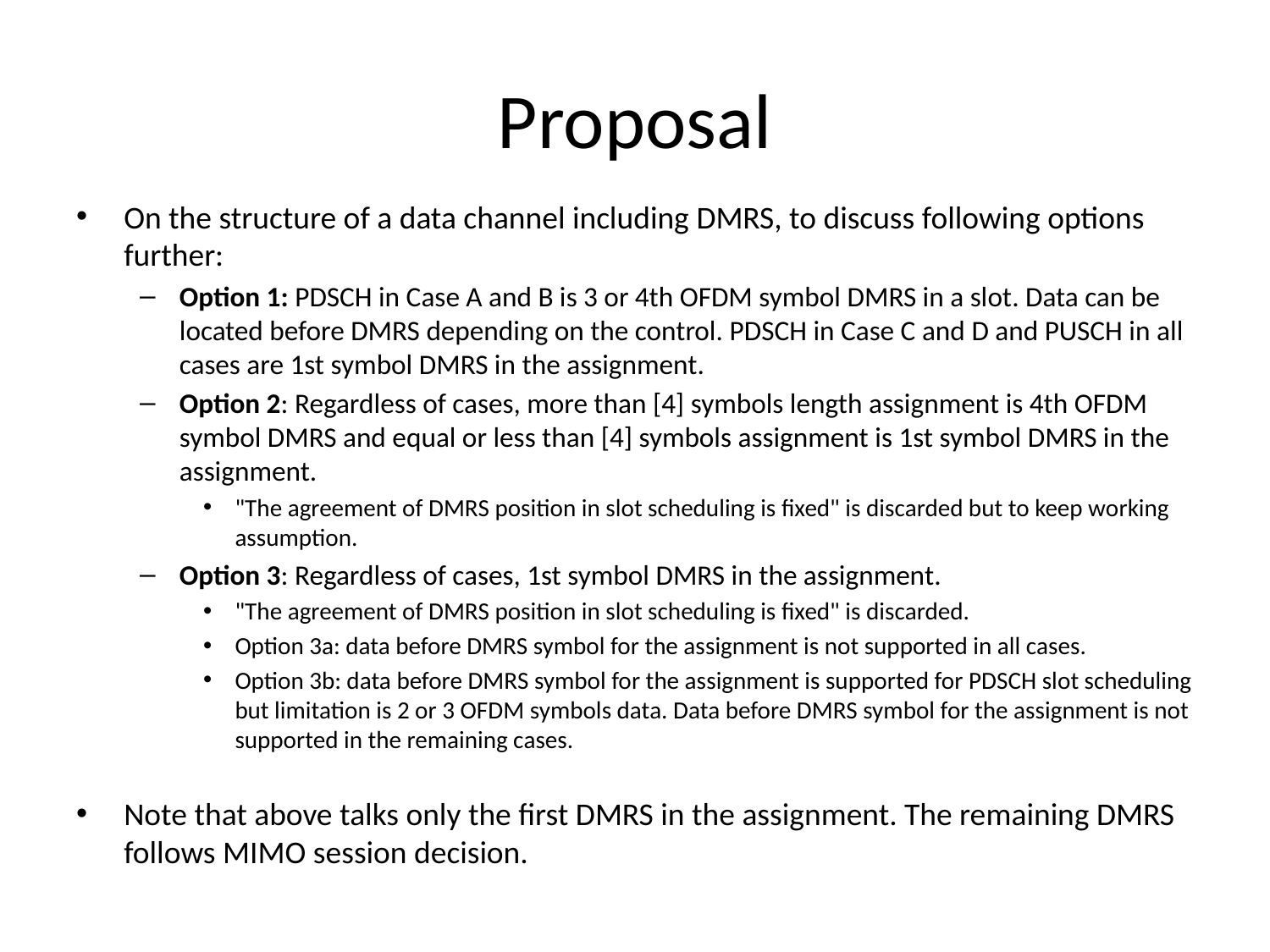

# Proposal
On the structure of a data channel including DMRS, to discuss following options further:
Option 1: PDSCH in Case A and B is 3 or 4th OFDM symbol DMRS in a slot. Data can be located before DMRS depending on the control. PDSCH in Case C and D and PUSCH in all cases are 1st symbol DMRS in the assignment.
Option 2: Regardless of cases, more than [4] symbols length assignment is 4th OFDM symbol DMRS and equal or less than [4] symbols assignment is 1st symbol DMRS in the assignment.
"The agreement of DMRS position in slot scheduling is fixed" is discarded but to keep working assumption.
Option 3: Regardless of cases, 1st symbol DMRS in the assignment.
"The agreement of DMRS position in slot scheduling is fixed" is discarded.
Option 3a: data before DMRS symbol for the assignment is not supported in all cases.
Option 3b: data before DMRS symbol for the assignment is supported for PDSCH slot scheduling but limitation is 2 or 3 OFDM symbols data. Data before DMRS symbol for the assignment is not supported in the remaining cases.

Note that above talks only the first DMRS in the assignment. The remaining DMRS follows MIMO session decision.